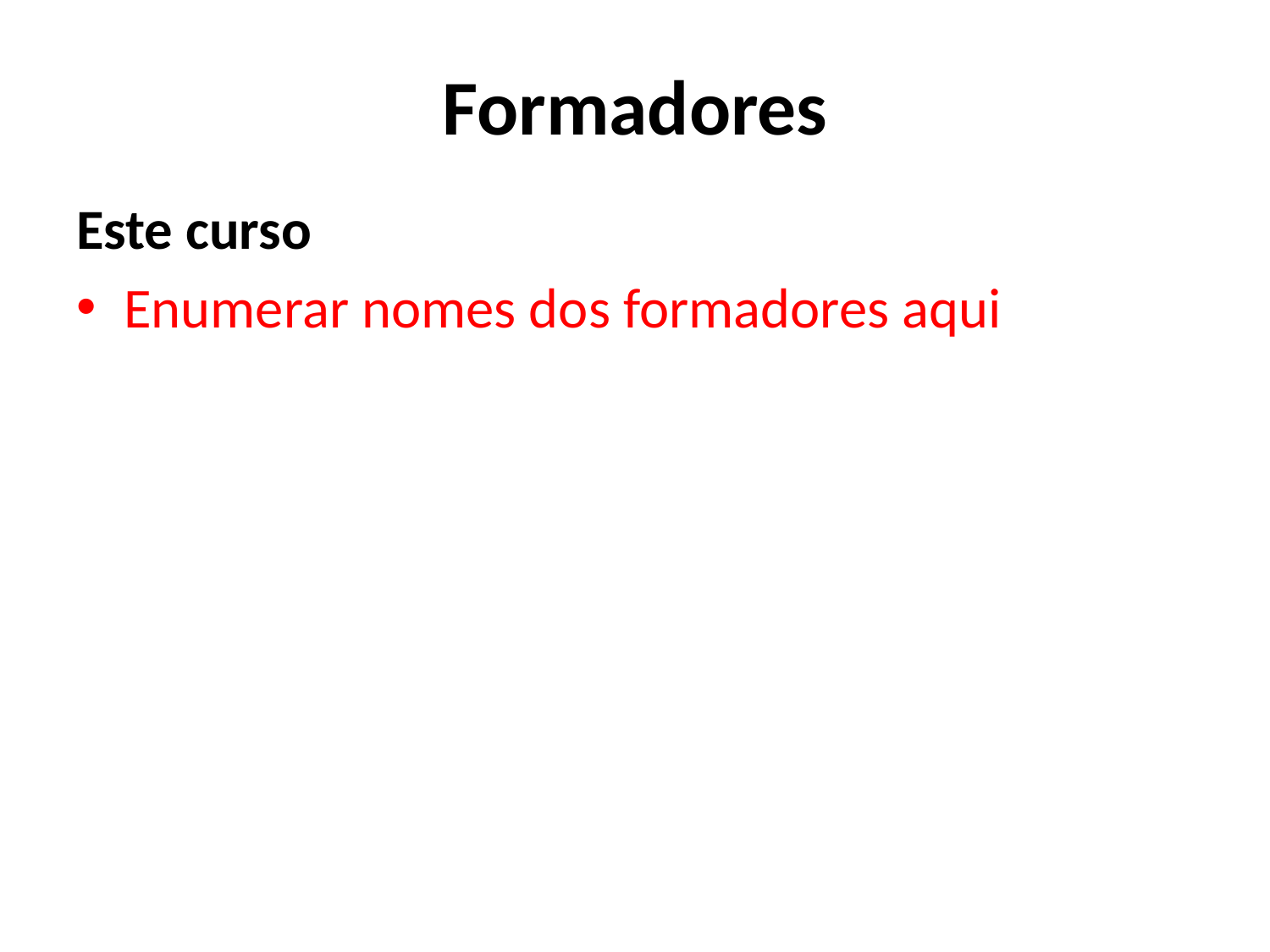

# Formadores
Este curso
Enumerar nomes dos formadores aqui